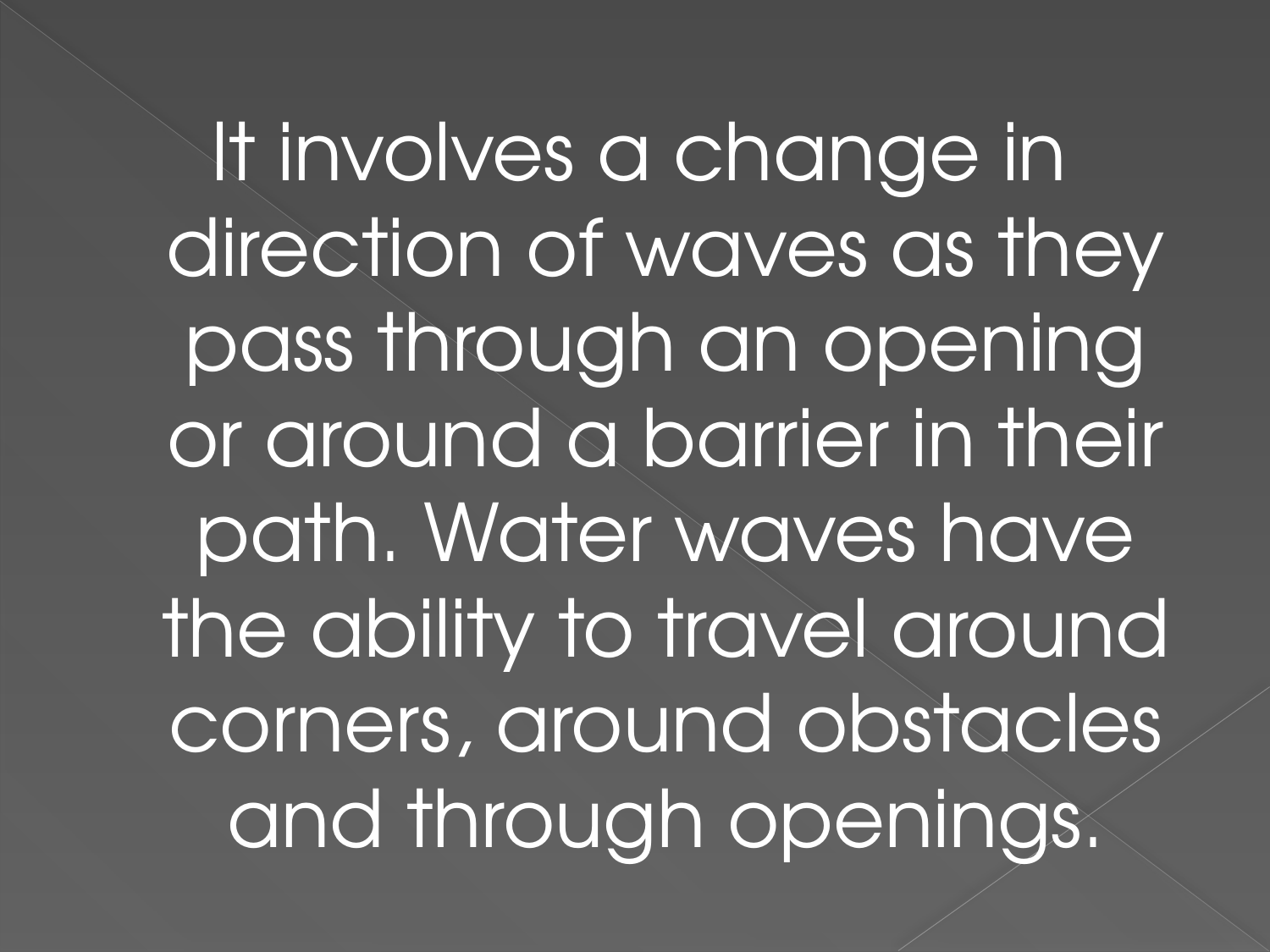

It involves a change in direction of waves as they pass through an opening or around a barrier in their path. Water waves have the ability to travel around corners, around obstacles and through openings.